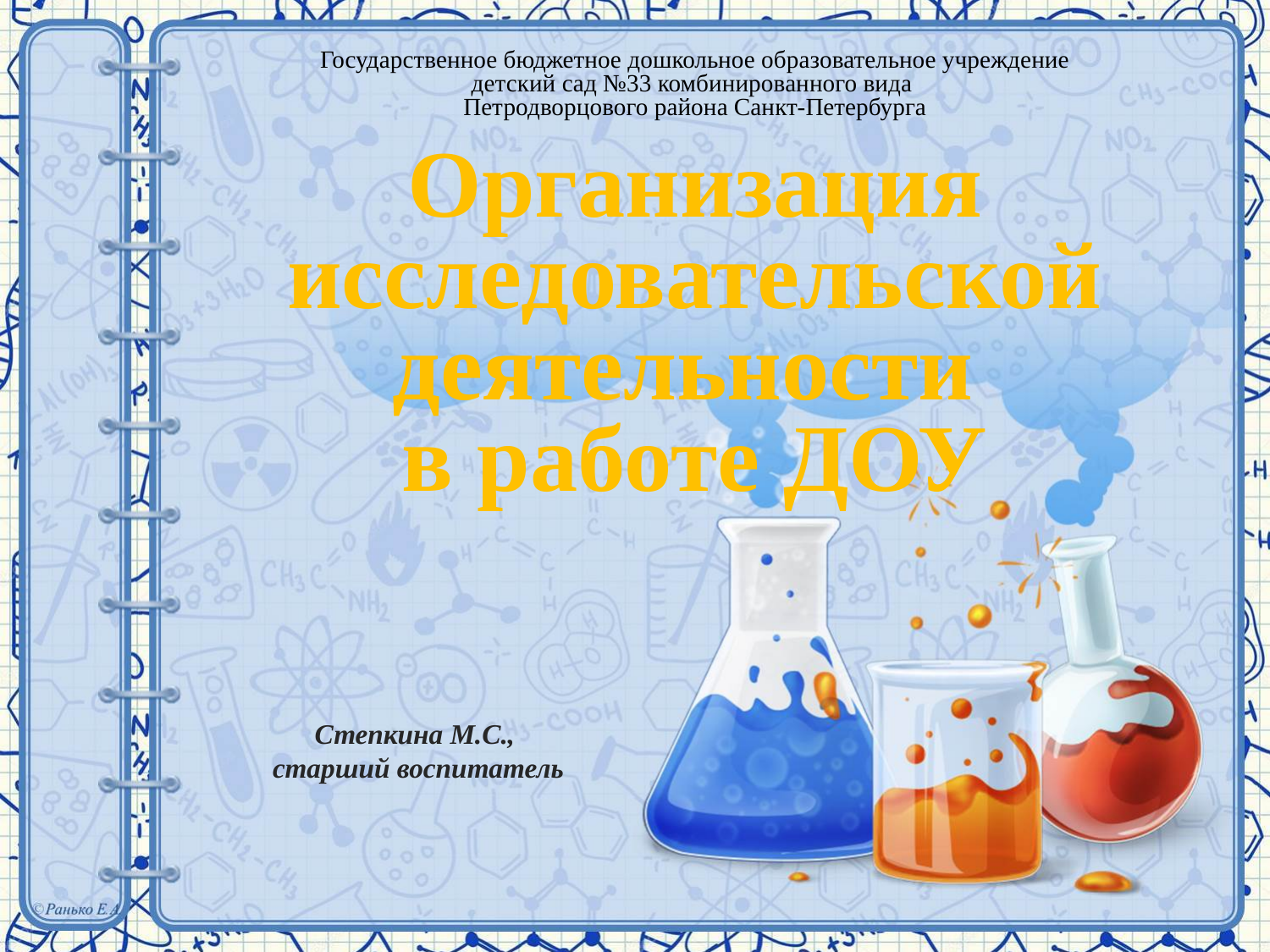

Государственное бюджетное дошкольное образовательное учреждение
детский сад №33 комбинированного вида
Петродворцового района Санкт-Петербурга

Организация исследовательской деятельности
в работе ДОУ

Степкина М.С.,
 старший воспитатель